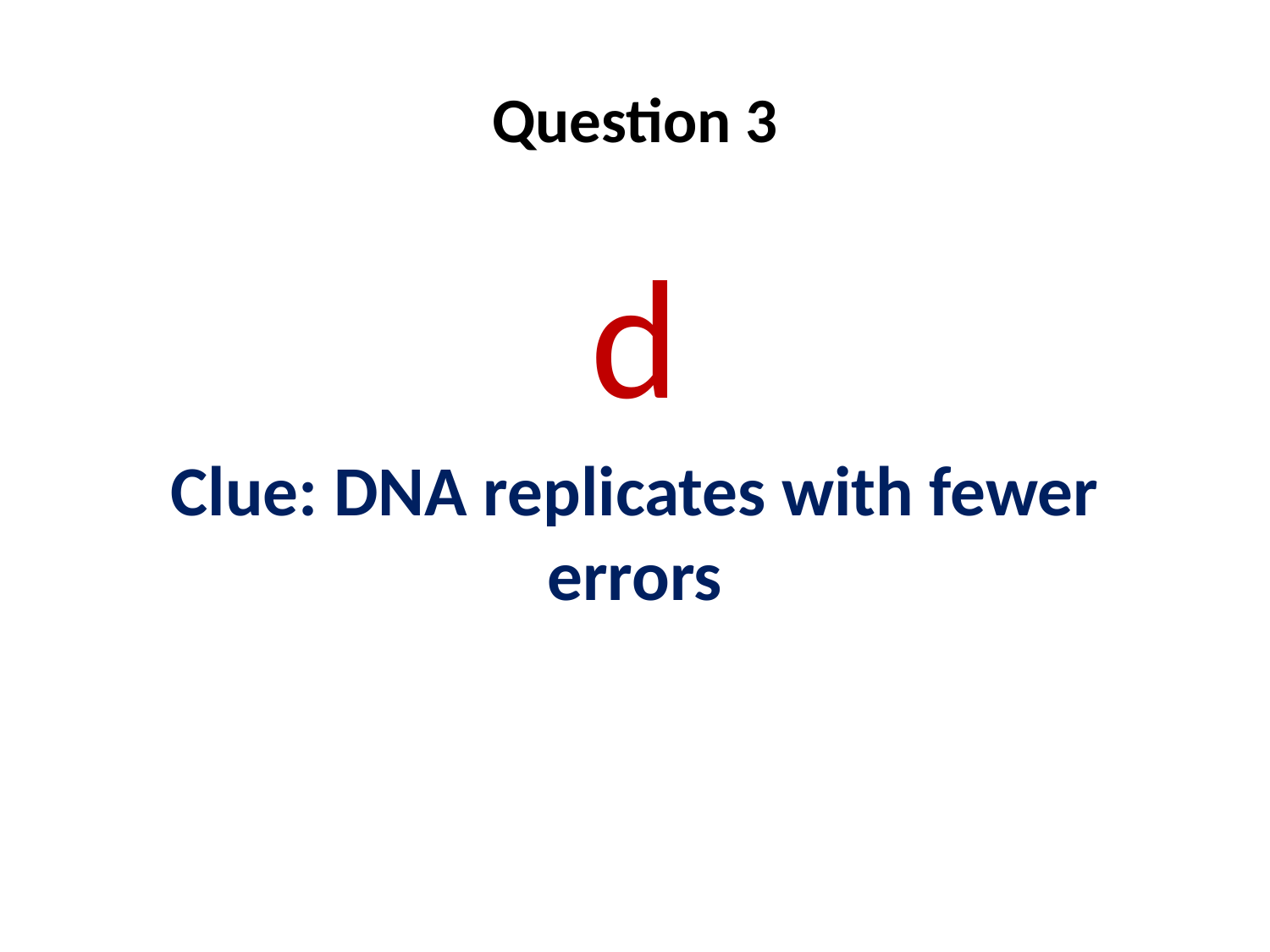

# Question 3
d
Clue: DNA replicates with fewer errors